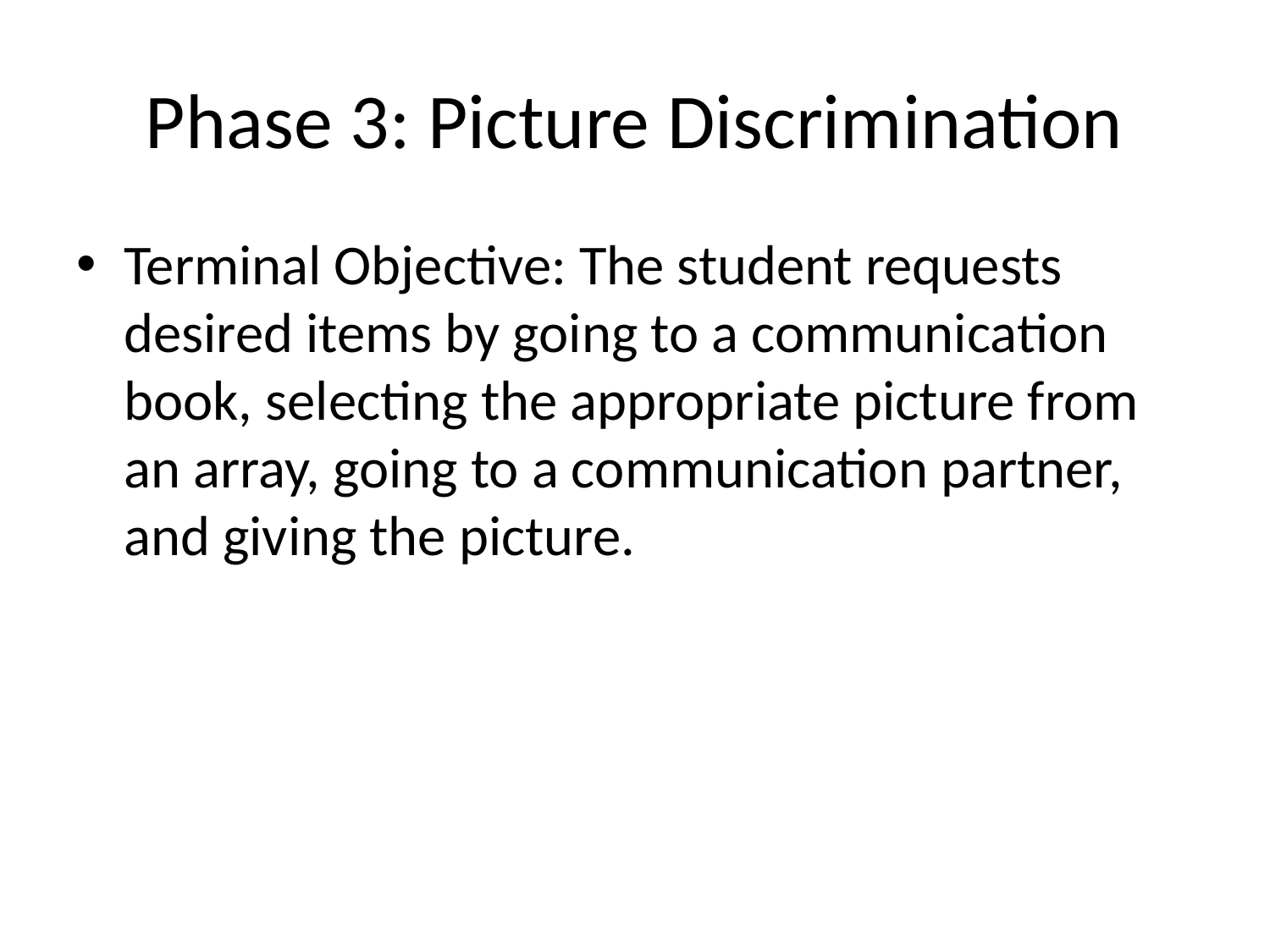

# Phase 3: Picture Discrimination
Terminal Objective: The student requests desired items by going to a communication book, selecting the appropriate picture from an array, going to a communication partner, and giving the picture.